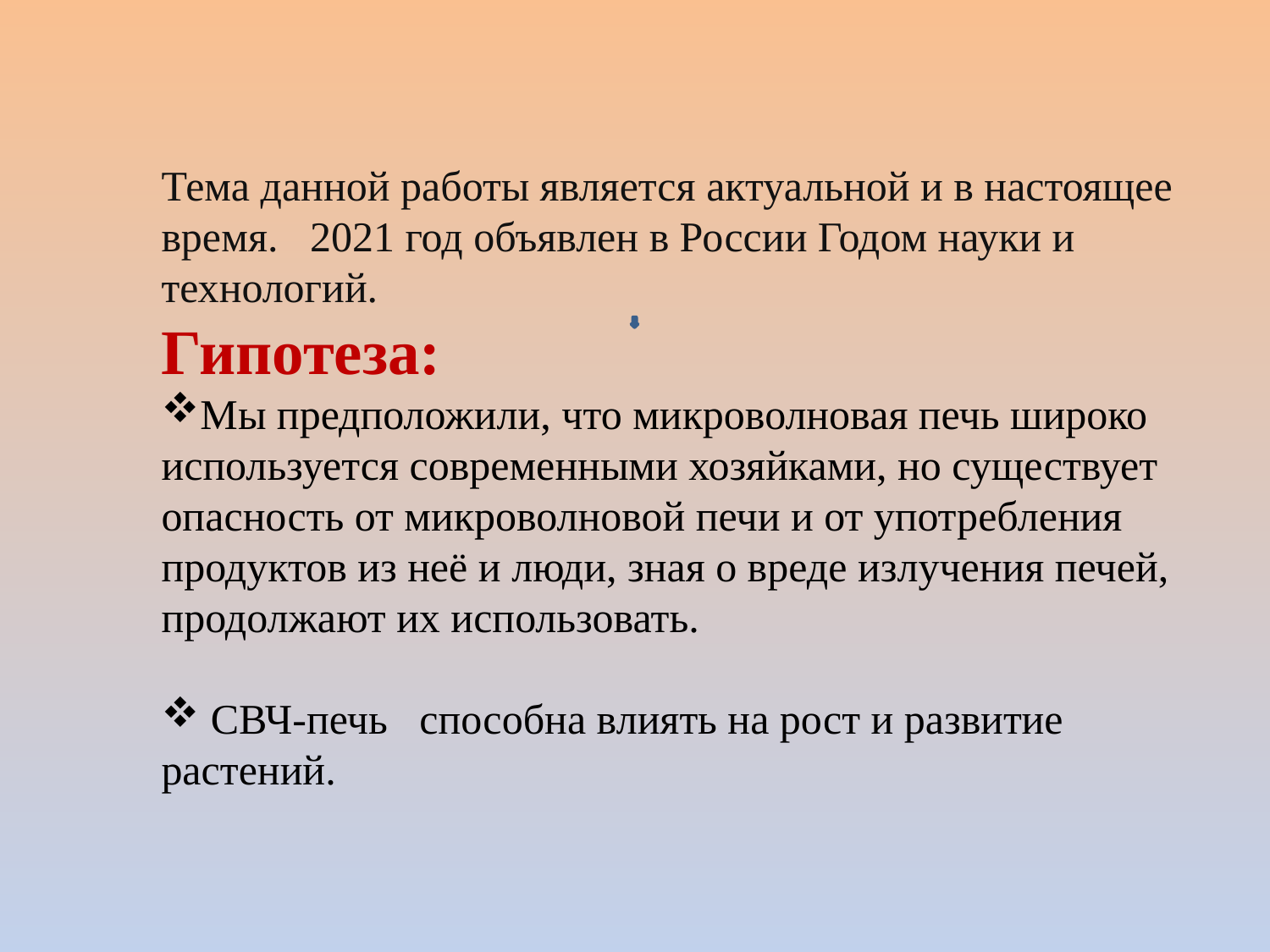

Тема данной работы является актуальной и в настоящее время.   2021 год объявлен в России Годом науки и технологий.
Гипотеза:
Мы предположили, что микроволновая печь широко используется современными хозяйками, но существует опасность от микроволновой печи и от употребления продуктов из неё и люди, зная о вреде излучения печей, продолжают их использовать.

 СВЧ-печь   способна влиять на рост и развитие растений.